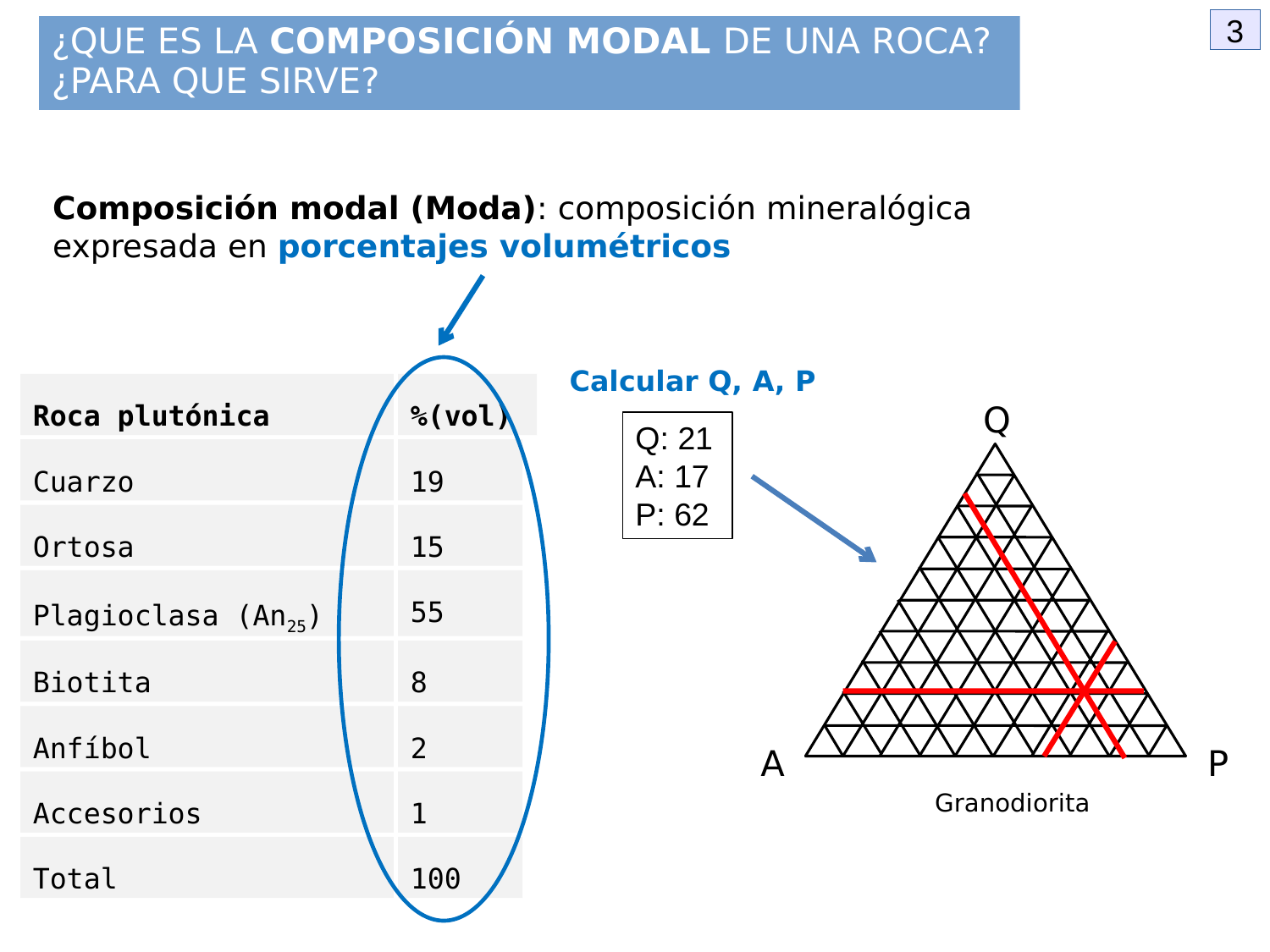

3
¿QUE ES LA COMPOSICIÓN MODAL DE UNA ROCA?
¿PARA QUE SIRVE?
Composición modal (Moda): composición mineralógica
expresada en porcentajes volumétricos

Calcular Q, A, P

Roca plutónica
%(vol)
Q
Q: 21
A: 17
P: 62
Cuarzo
19

Ortosa
15

Plagioclasa (An25)
55

Biotita
8

Anfíbol
2

A
P
Accesorios
1
Granodiorita
Total
100